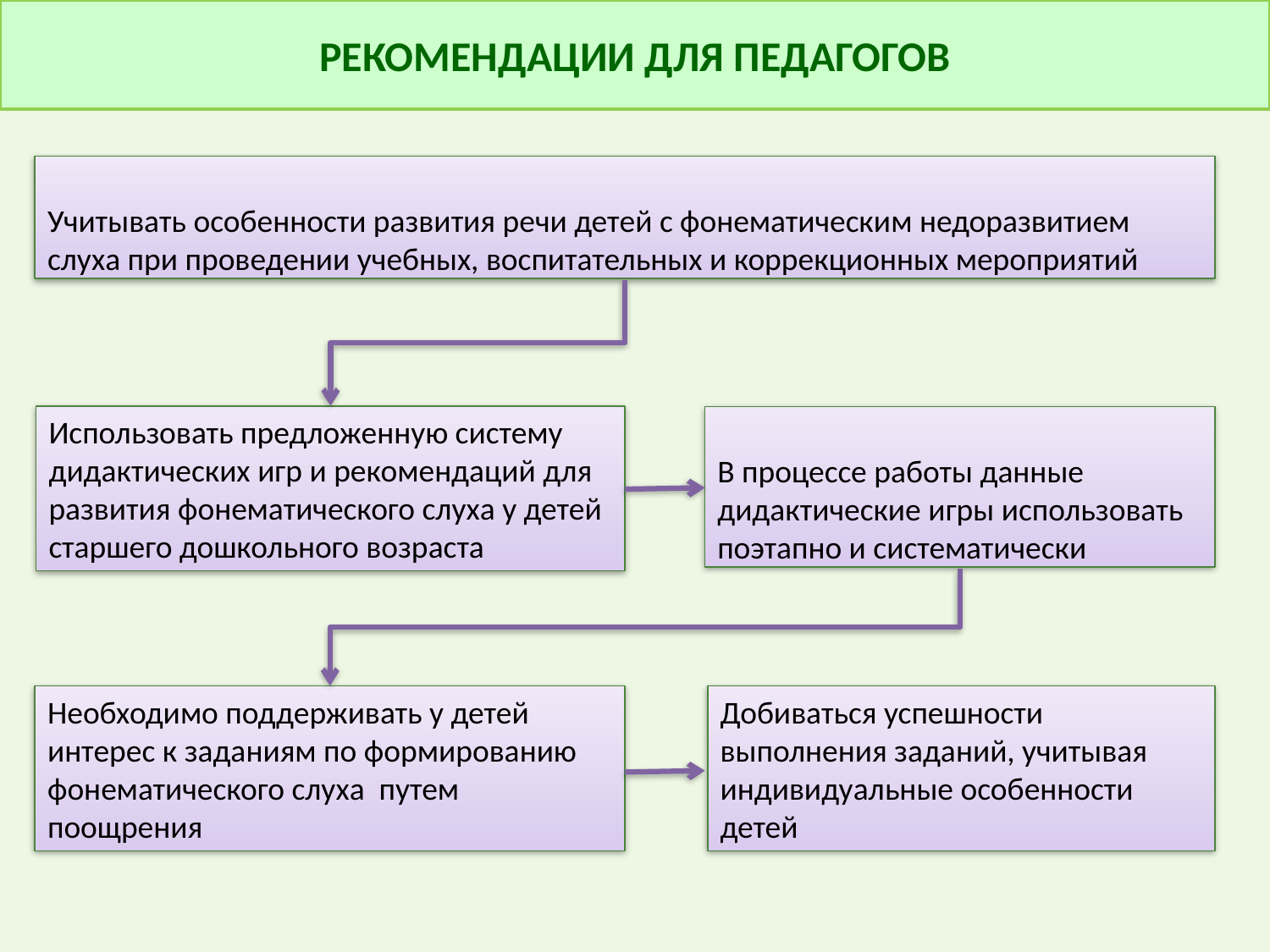

РЕКОМЕНДАЦИИ ДЛЯ ПЕДАГОГОВ

Учитывать особенности развития речи детей с фонематическим недоразвитием слуха при проведении учебных, воспитательных и коррекционных мероприятий

Использовать предложенную систему дидактических игр и рекомендаций для развития фонематического слуха у детей старшего дошкольного возраста

В процессе работы данные дидактические игры использовать поэтапно и систематически

Необходимо поддерживать у детей интерес к заданиям по формированию фонематического слуха  путем поощрения
Добиваться успешности выполнения заданий, учитывая индивидуальные особенности детей